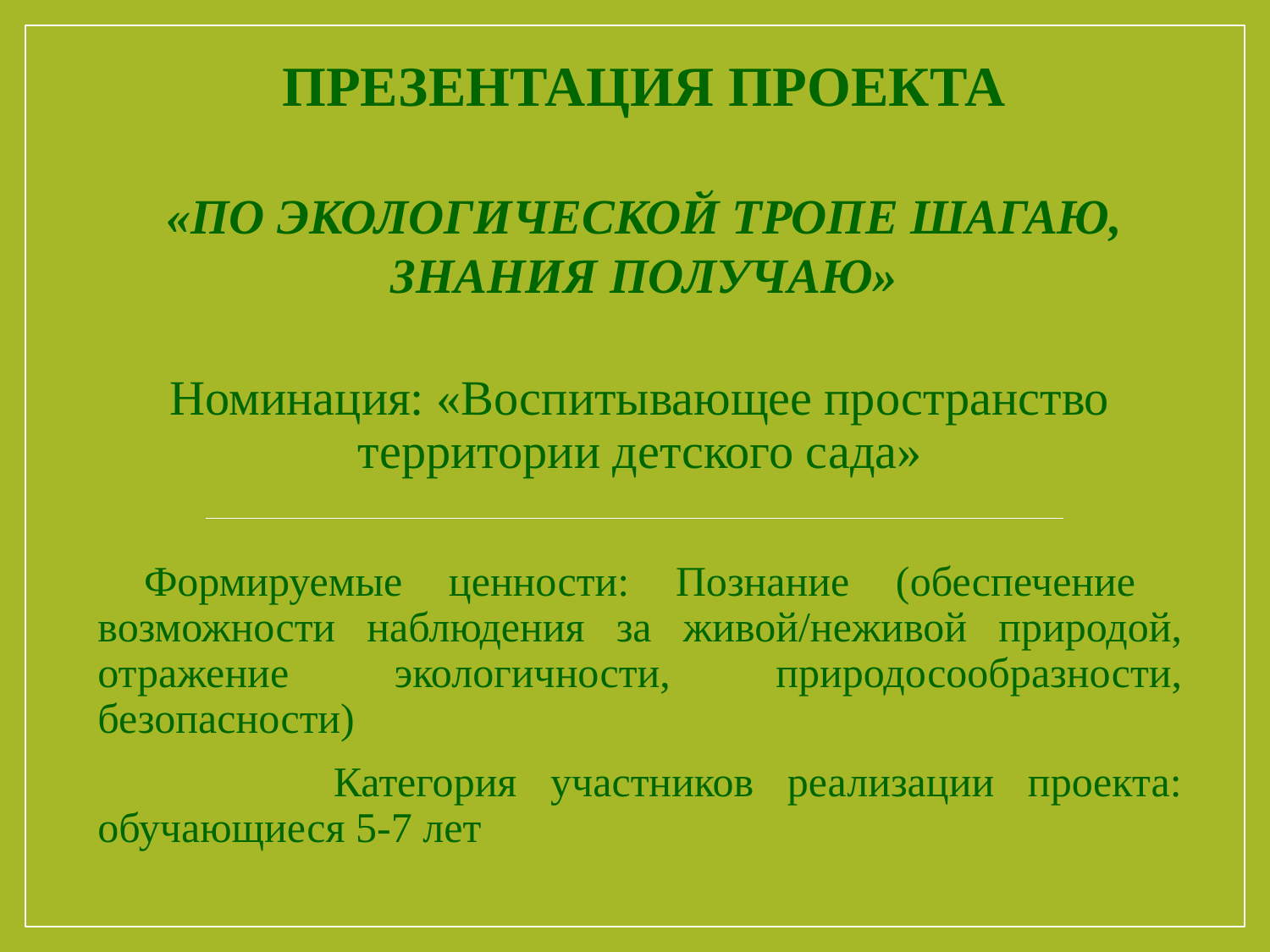

# Презентация проекта «По экологической тропе шагаю, знания получаю»
Номинация: «Воспитывающее пространство территории детского сада»

 Формируемые ценности: Познание (обеспечение  возможности наблюдения за живой/неживой природой, отражение экологичности, природосообразности, безопасности)
       Категория участников реализации проекта: обучающиеся 5-7 лет